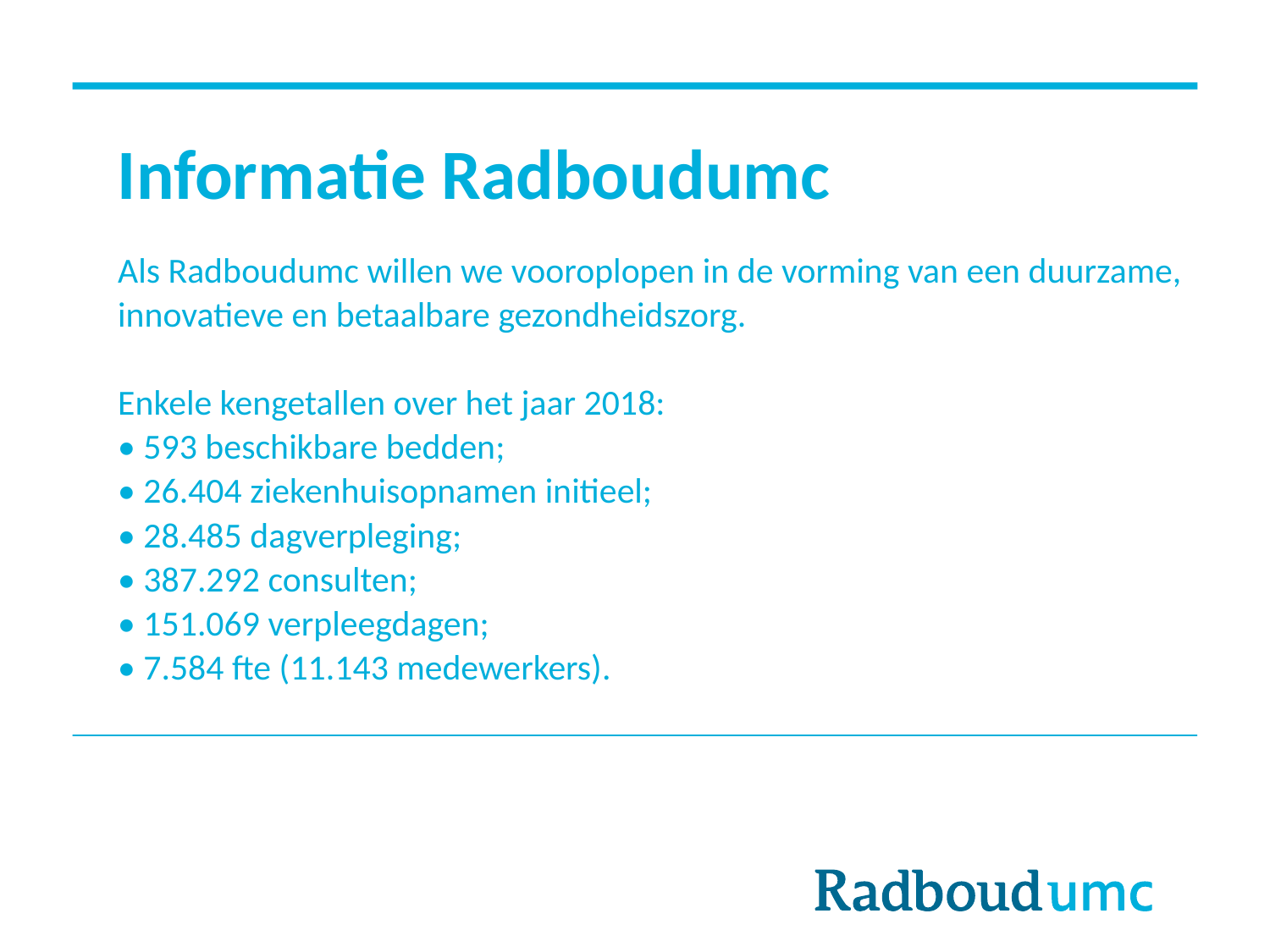

# Informatie Radboudumc
Als Radboudumc willen we vooroplopen in de vorming van een duurzame, innovatieve en betaalbare gezondheidszorg.

Enkele kengetallen over het jaar 2018:
• 593 beschikbare bedden;
• 26.404 ziekenhuisopnamen initieel;
• 28.485 dagverpleging;
• 387.292 consulten;
• 151.069 verpleegdagen;
• 7.584 fte (11.143 medewerkers).